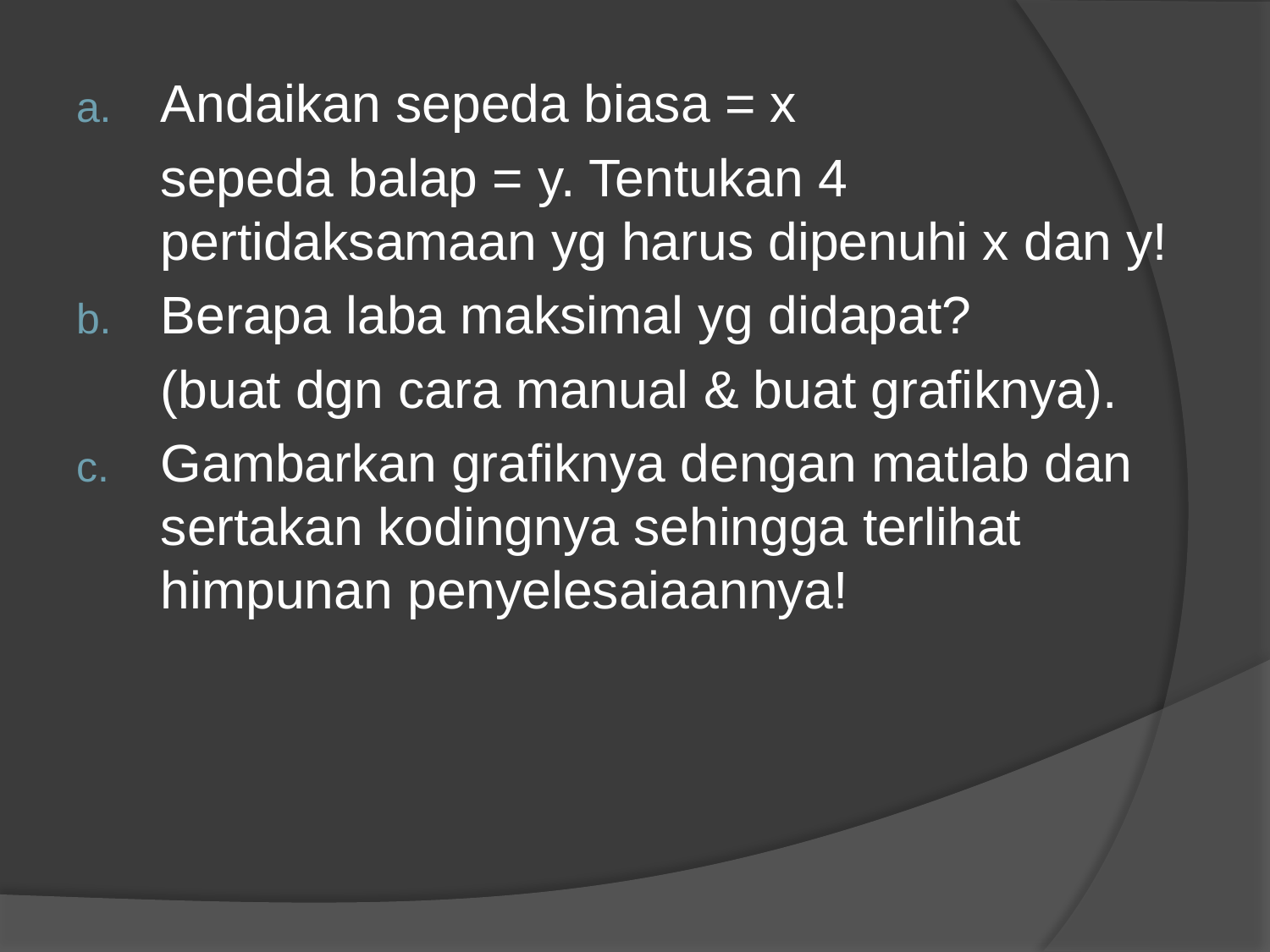

Andaikan sepeda biasa = x
	sepeda balap = y. Tentukan 4 pertidaksamaan yg harus dipenuhi x dan y!
Berapa laba maksimal yg didapat?
	(buat dgn cara manual & buat grafiknya).
Gambarkan grafiknya dengan matlab dan sertakan kodingnya sehingga terlihat himpunan penyelesaiaannya!